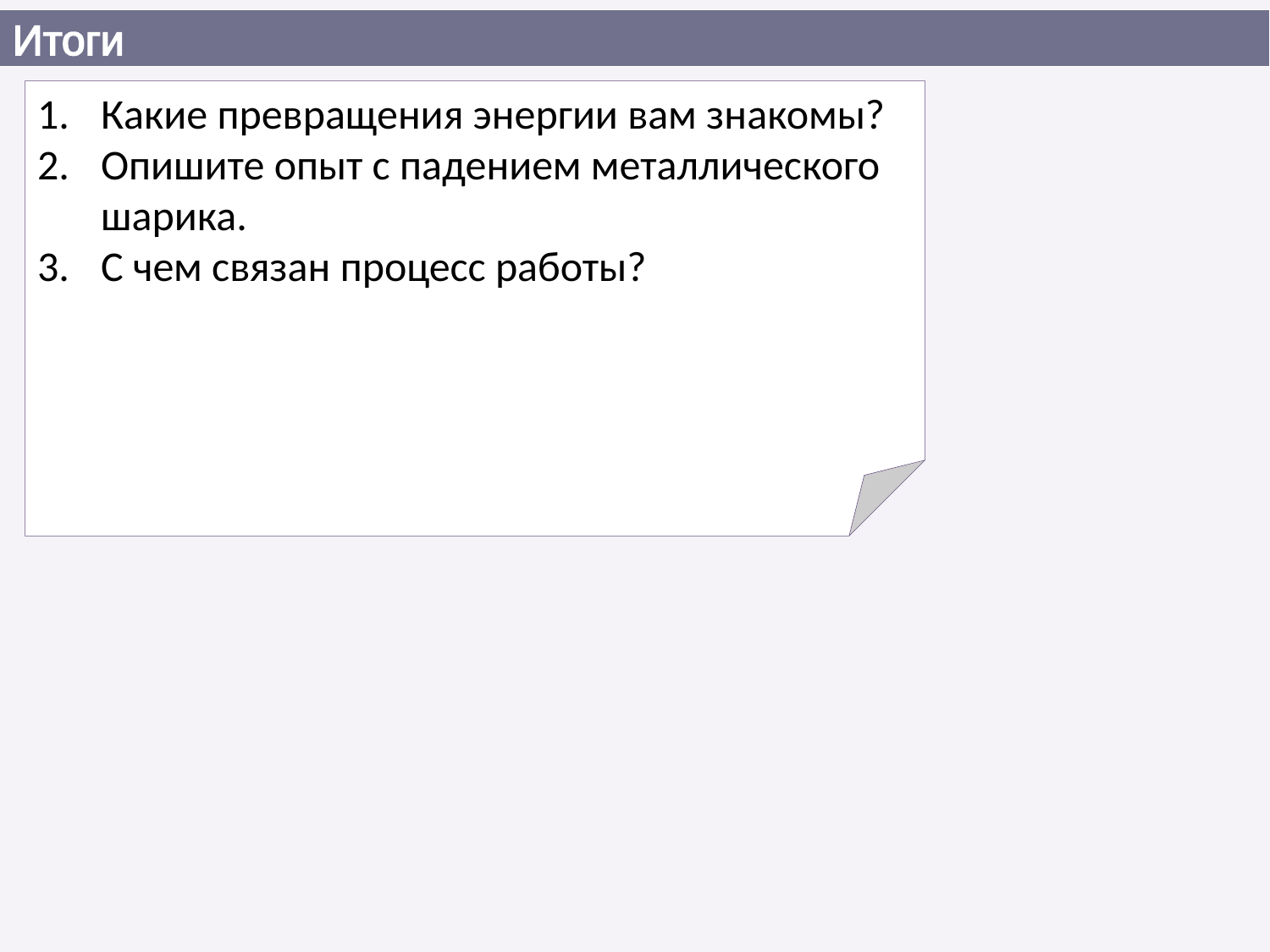

Итоги

Какие превращения энергии вам знакомы?
Опишите опыт с падением металлического шарика.
С чем связан процесс работы?